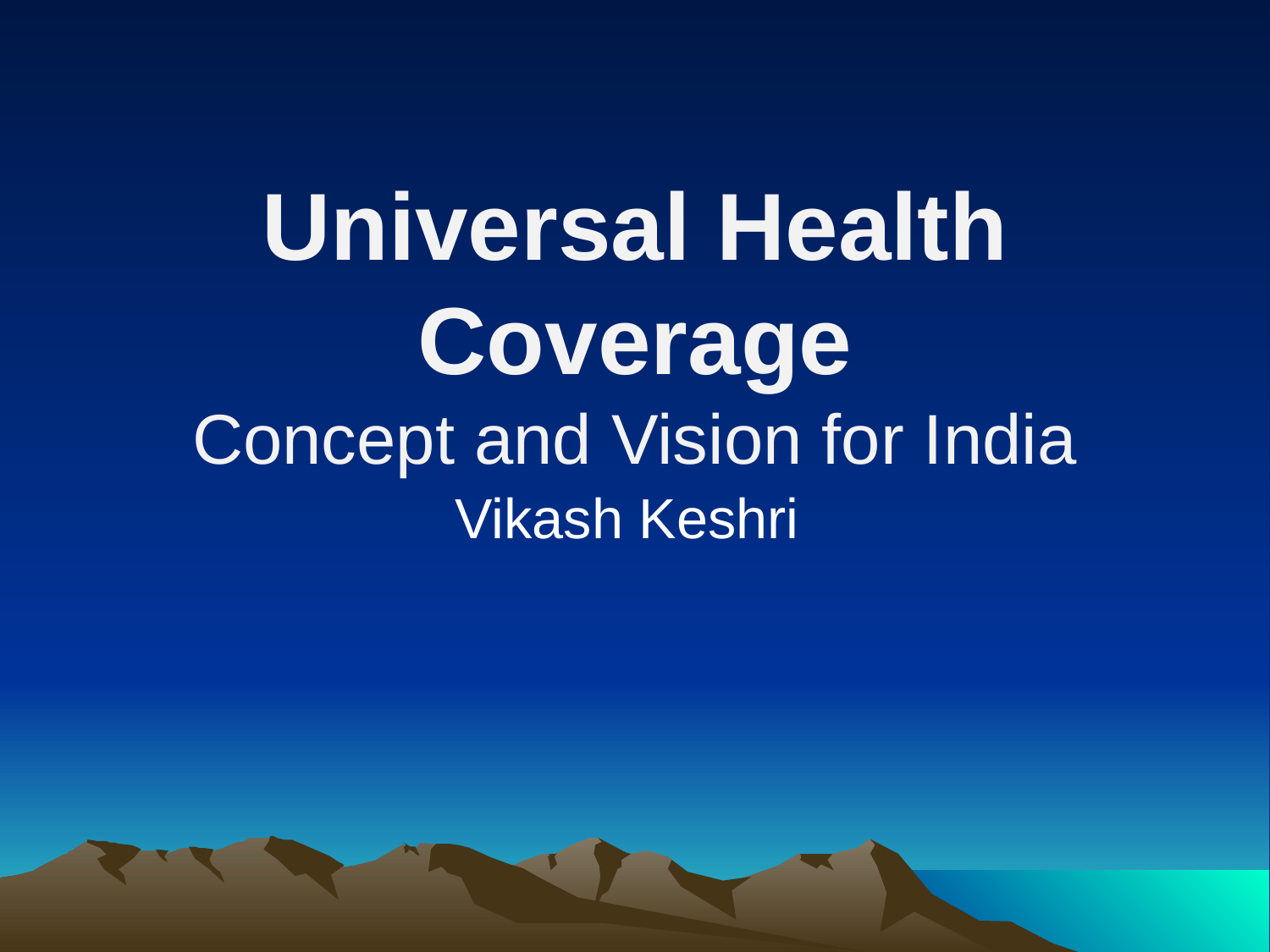

# Universal Health Coverage Concept and Vision for India
Vikash Keshri